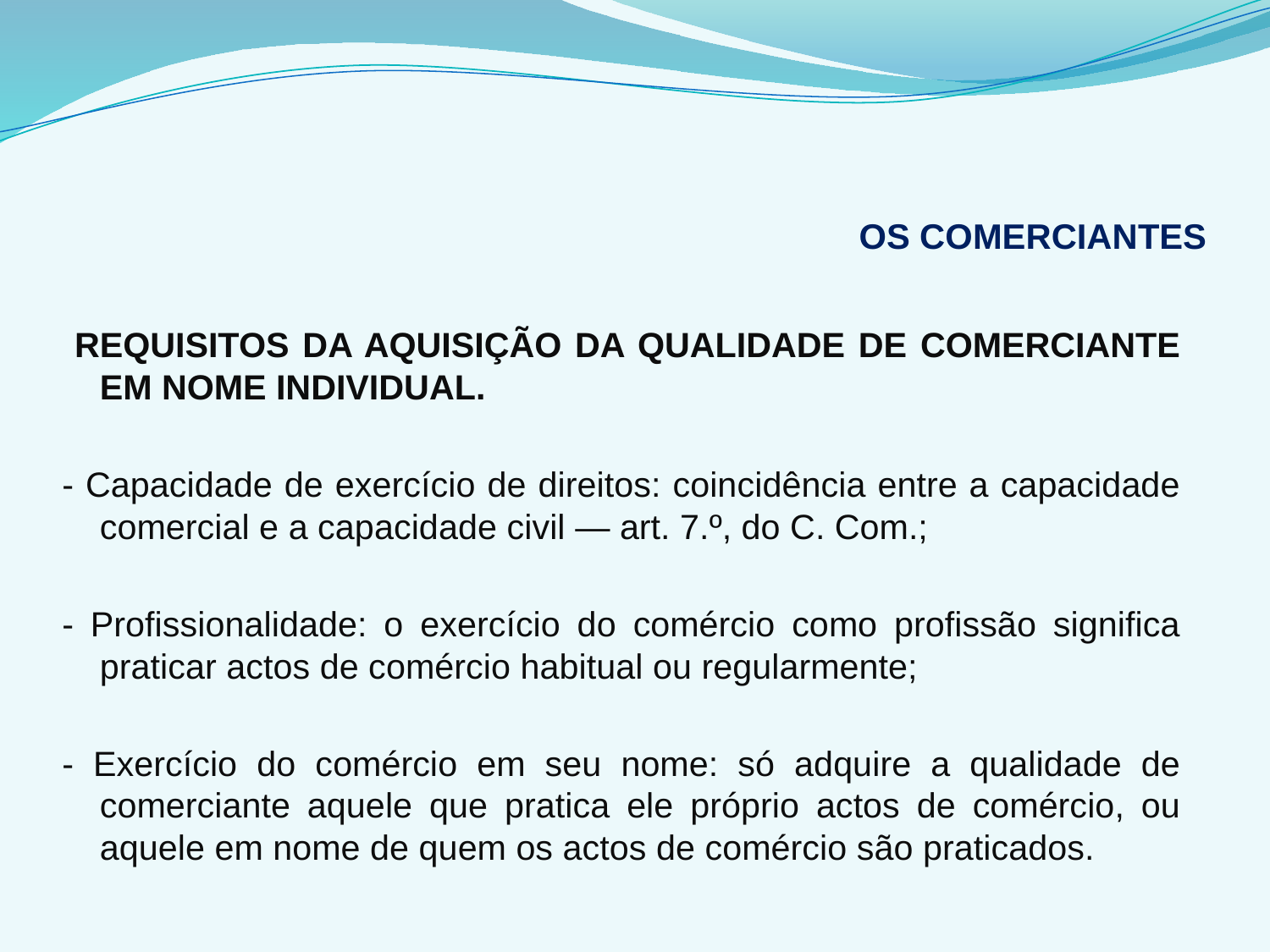

# OS COMERCIANTES

 REQUISITOS DA AQUISIÇÃO DA QUALIDADE DE COMERCIANTE EM NOME INDIVIDUAL.

- Capacidade de exercício de direitos: coincidência entre a capacidade comercial e a capacidade civil — art. 7.º, do C. Com.;

- Profissionalidade: o exercício do comércio como profissão significa praticar actos de comércio habitual ou regularmente;

- Exercício do comércio em seu nome: só adquire a qualidade de comerciante aquele que pratica ele próprio actos de comércio, ou aquele em nome de quem os actos de comércio são praticados.